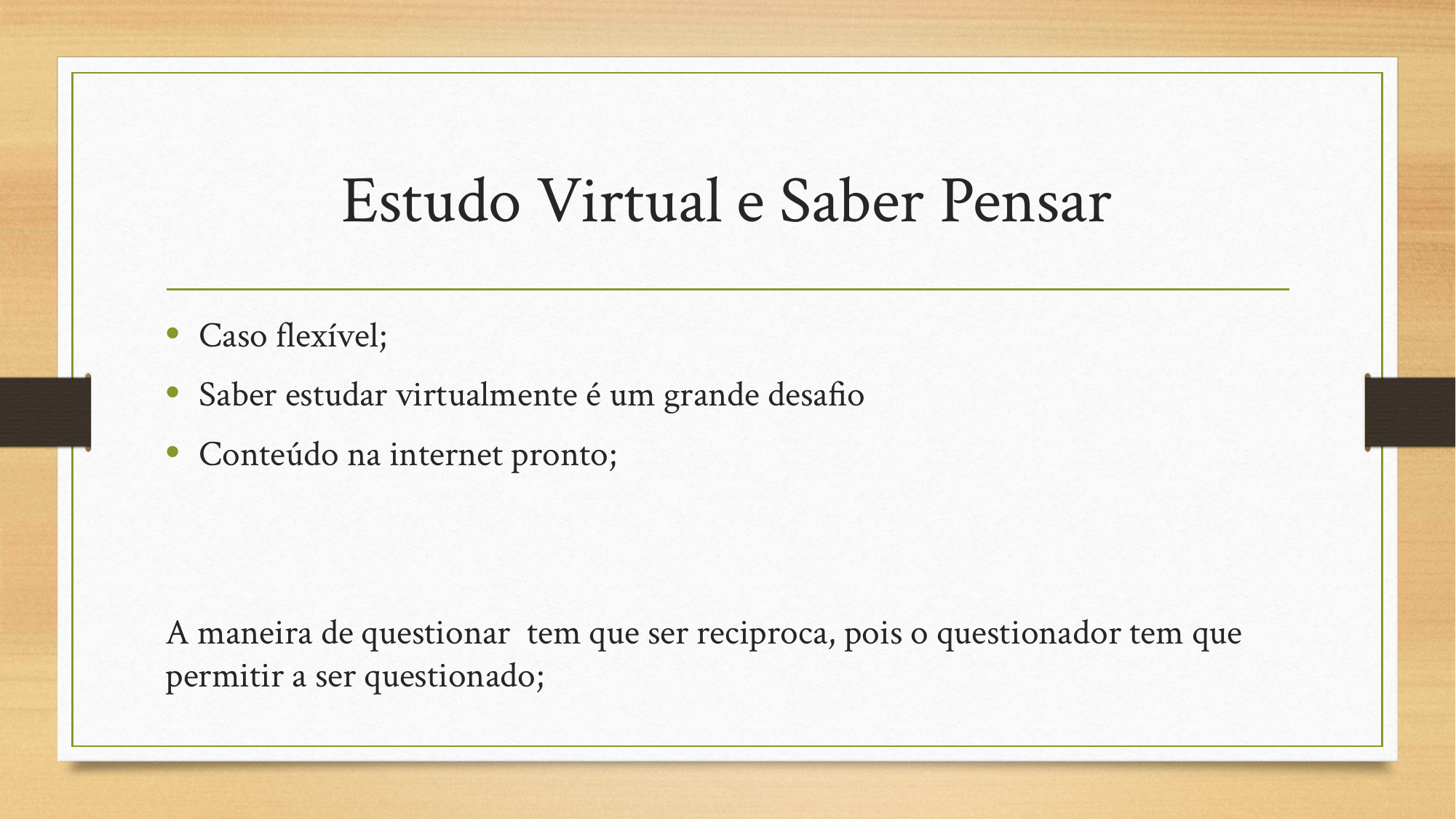

# Estudo Virtual e Saber Pensar
Caso flexível;
Saber estudar virtualmente é um grande desafio
Conteúdo na internet pronto;

A maneira de questionar  tem que ser reciproca, pois o questionador tem que permitir a ser questionado;